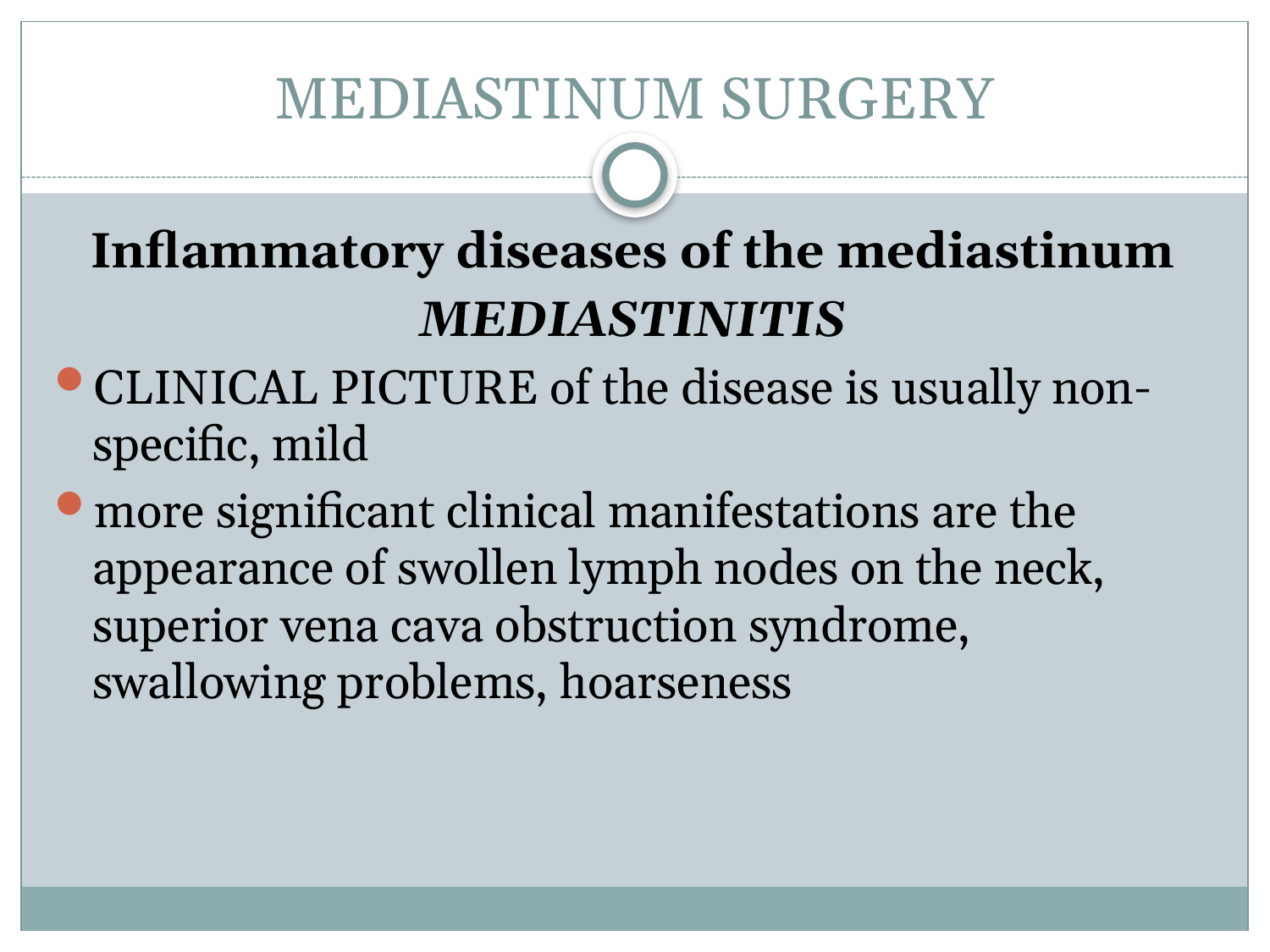

# MEDIASTINUM SURGERY
Inflammatory diseases of the mediastinum
MEDIASTINITIS
CLINICAL PICTURE of the disease is usually non-specific, mild
more significant clinical manifestations are the appearance of swollen lymph nodes on the neck, superior vena cava obstruction syndrome, swallowing problems, hoarseness